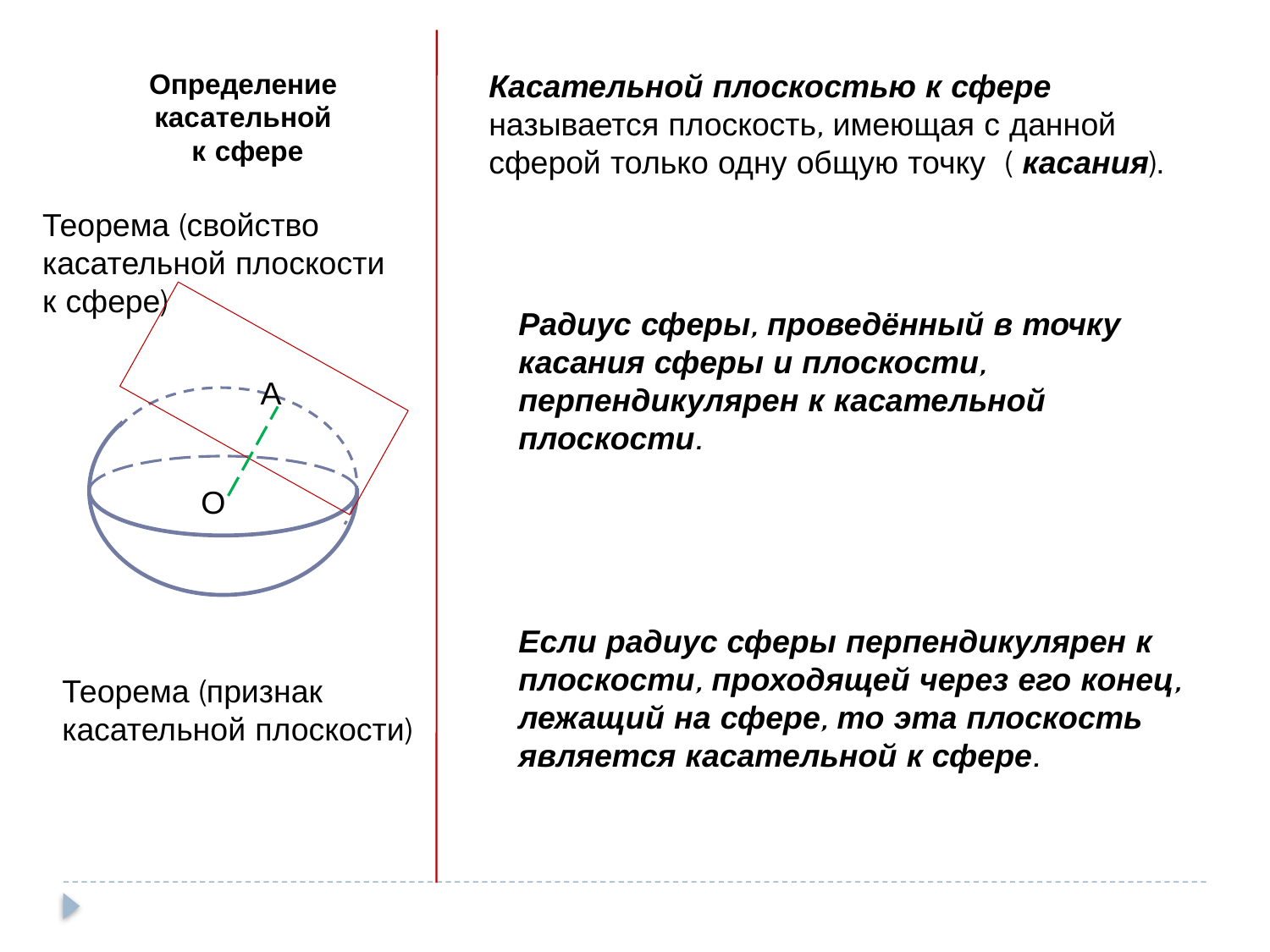

Определение касательной
 к сфере
Касательной плоскостью к сфере называется плоскость, имеющая с данной сферой только одну общую точку  ( касания).
Теорема (свойство касательной плоскости к сфере)
Радиус сферы, проведённый в точку касания сферы и плоскости, перпендикулярен к касательной плоскости.

А

О
Если радиус сферы перпендикулярен к плоскости, проходящей через его конец, лежащий на сфере, то эта плоскость является касательной к сфере.
Теорема (признак касательной плоскости)